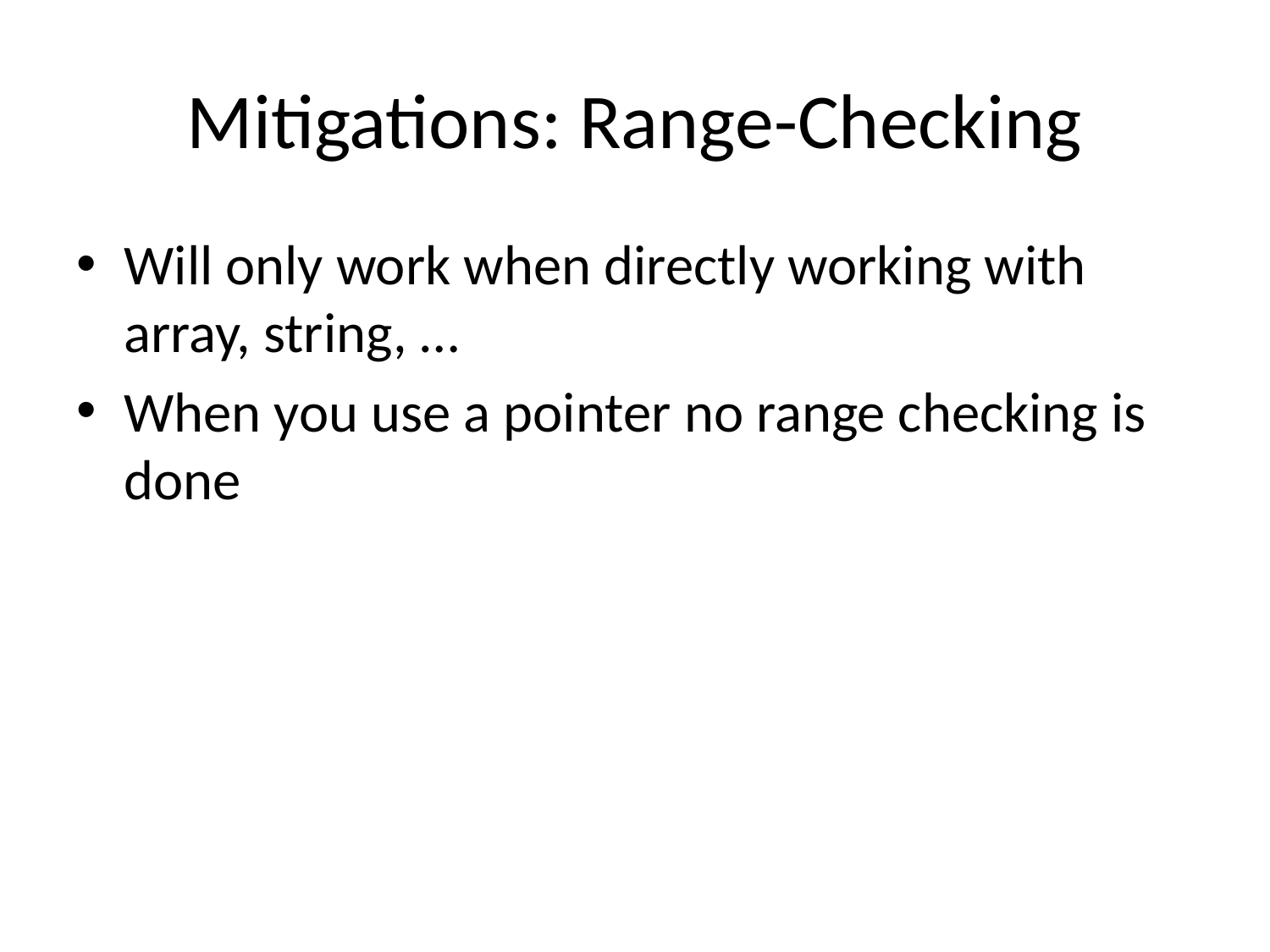

# Mitigations: Range-Checking
Will only work when directly working with array, string, …
When you use a pointer no range checking is done